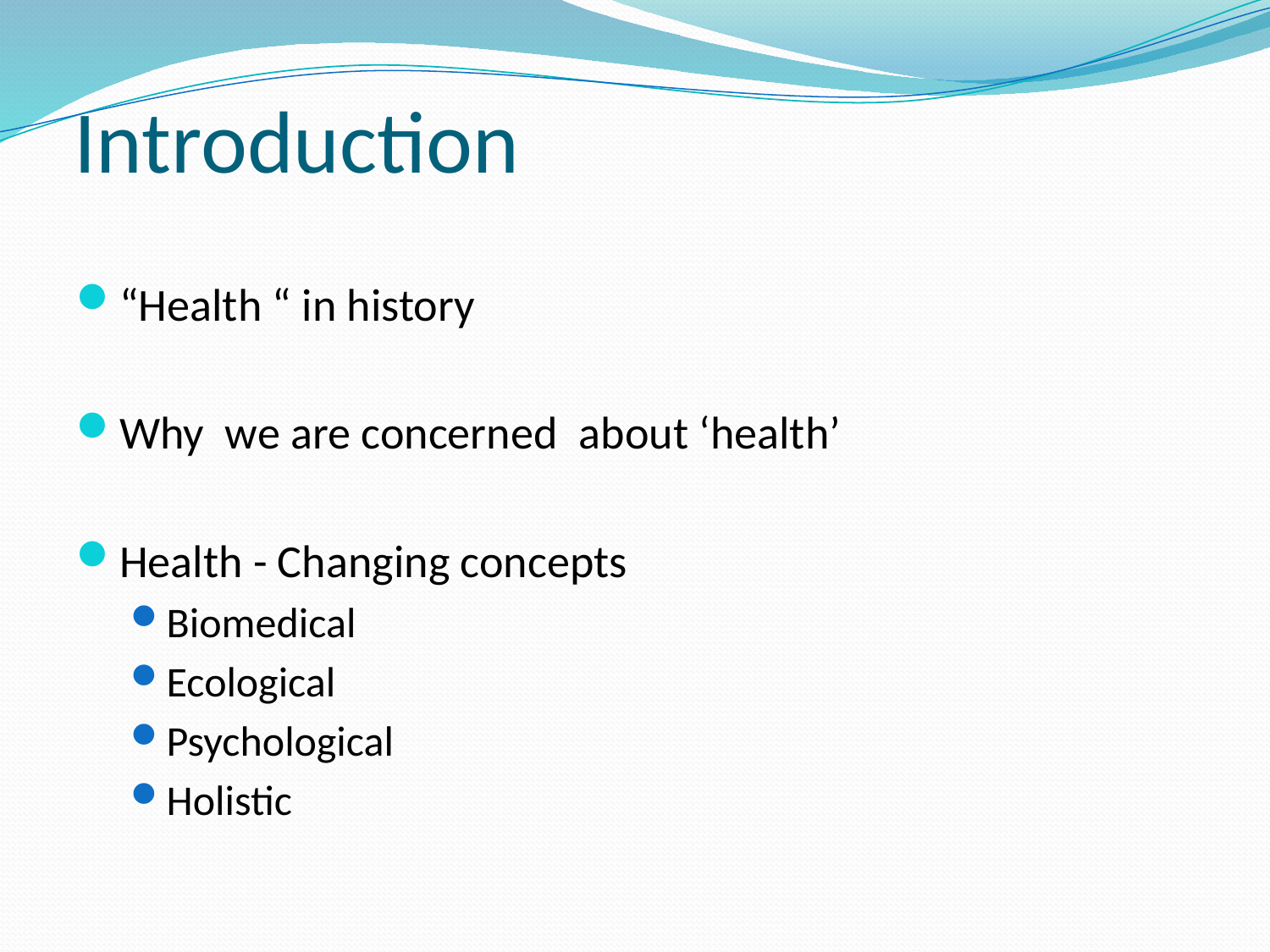

# Introduction
“Health “ in history

Why  we are concerned  about ‘health’

Health - Changing concepts
Biomedical
Ecological
Psychological
Holistic